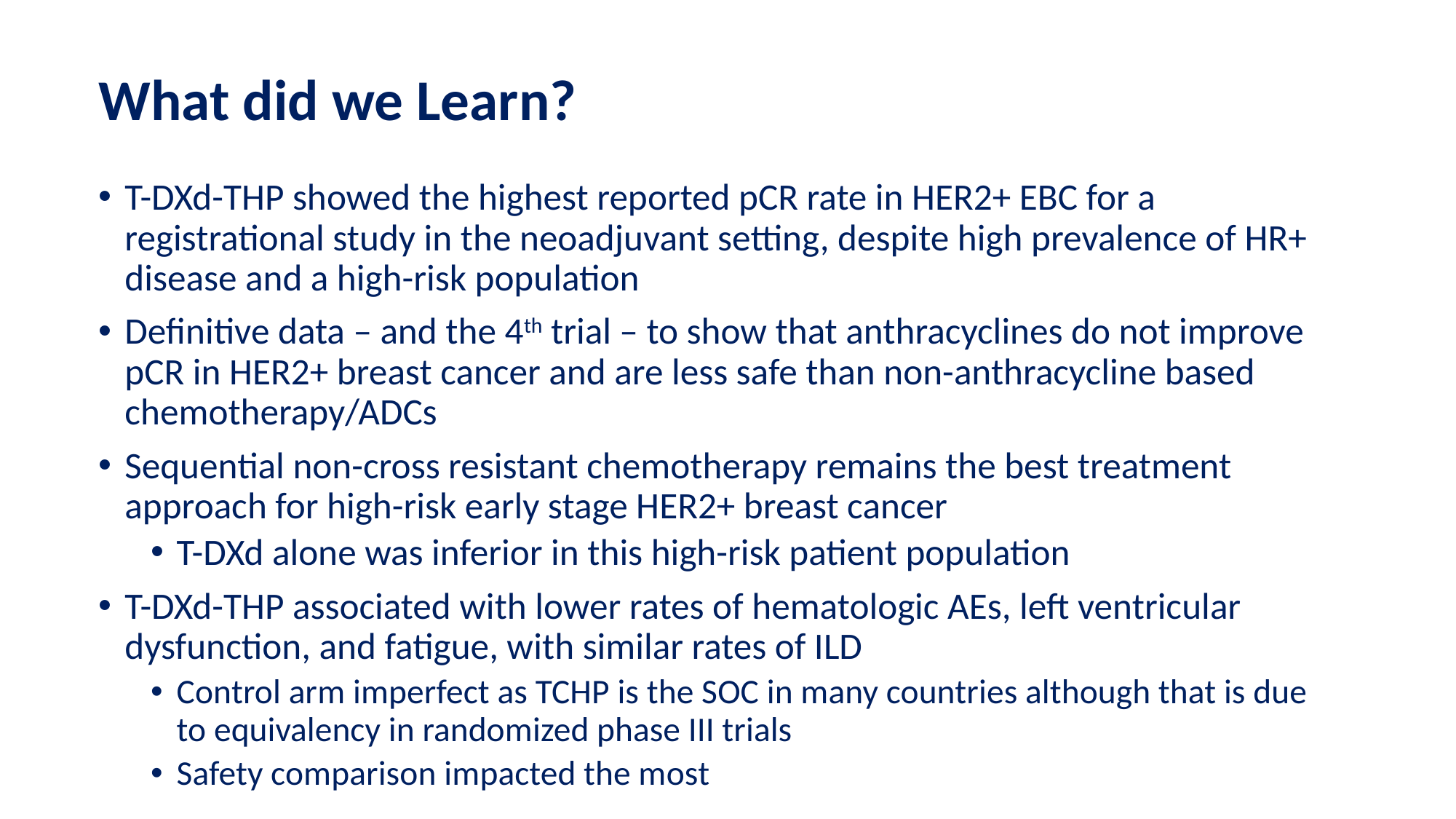

# What did we Learn?
T-DXd-THP showed the highest reported pCR rate in HER2+ EBC for a registrational study in the neoadjuvant setting, despite high prevalence of HR+ disease and a high-risk population
Definitive data – and the 4th trial – to show that anthracyclines do not improve pCR in HER2+ breast cancer and are less safe than non-anthracycline based chemotherapy/ADCs
Sequential non-cross resistant chemotherapy remains the best treatment approach for high-risk early stage HER2+ breast cancer
T-DXd alone was inferior in this high-risk patient population
T-DXd-THP associated with lower rates of hematologic AEs, left ventricular dysfunction, and fatigue, with similar rates of ILD
Control arm imperfect as TCHP is the SOC in many countries although that is due to equivalency in randomized phase III trials
Safety comparison impacted the most